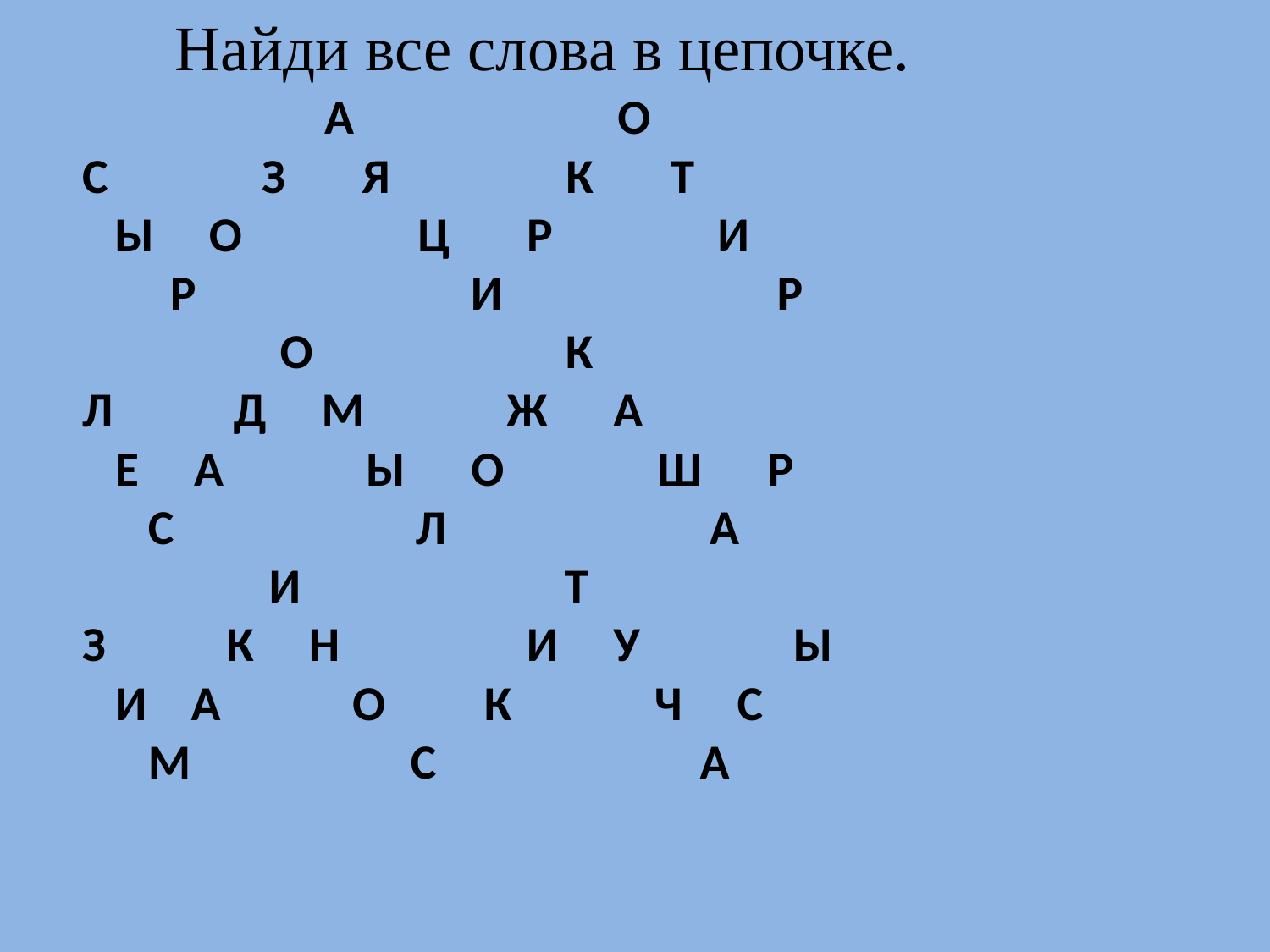

Найди все слова в цепочке.
# А                        О С              З       Я                К       Т Ы     О                Ц       Р               И Р                         И                         Р О                       К Л           Д     М             Ж      А Е     А             Ы      О              Ш      Р С                      Л                        А И                        Т З           К     Н                 И     У              Ы И    А            О         К             Ч     С М                    С                        А